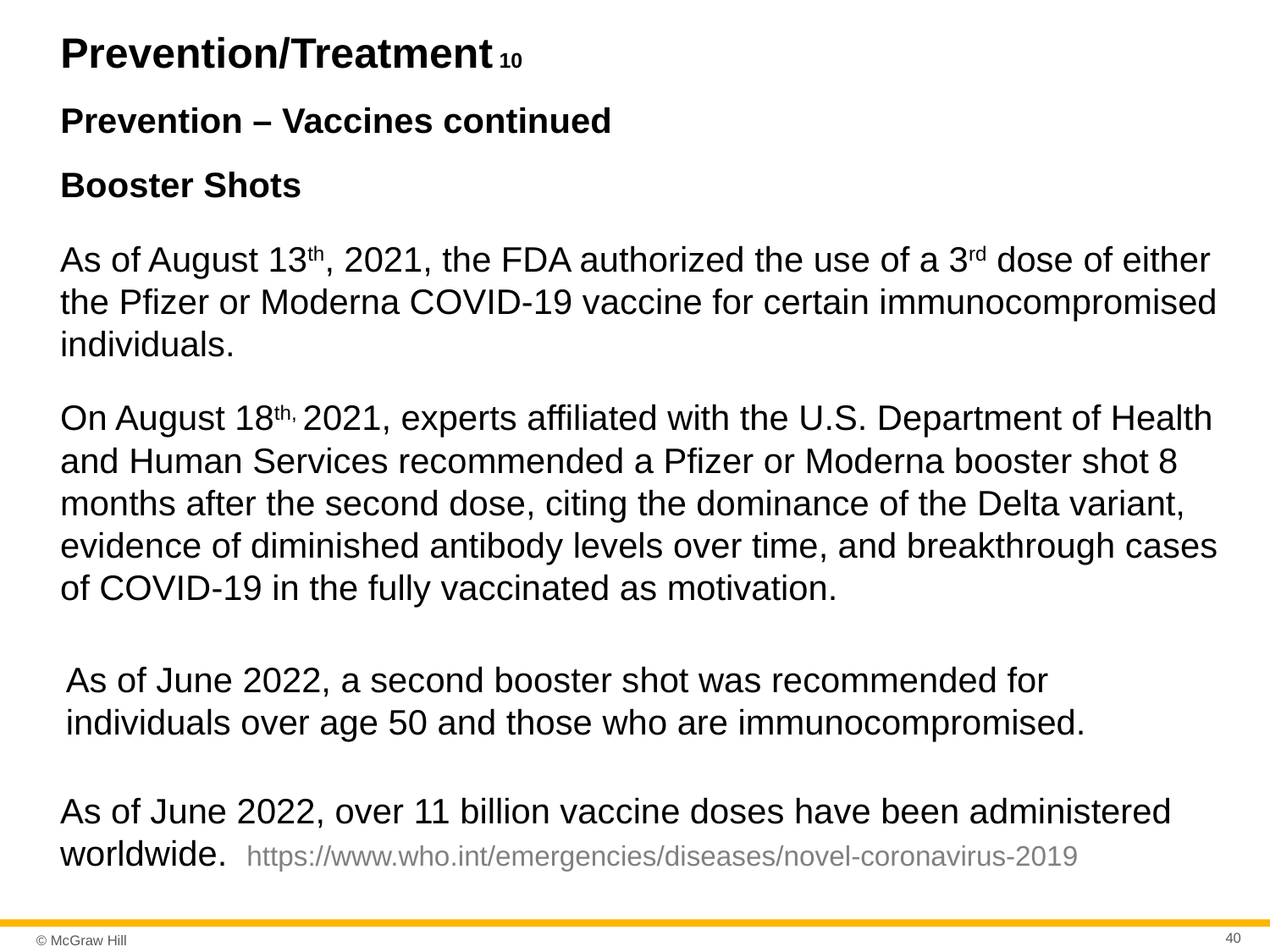

# Prevention/Treatment 10
Prevention – Vaccines continued
Booster Shots
As of August 13th, 2021, the FDA authorized the use of a 3rd dose of either the Pfizer or Moderna COVID-19 vaccine for certain immunocompromised individuals.
On August 18th, 2021, experts affiliated with the U.S. Department of Health and Human Services recommended a Pfizer or Moderna booster shot 8 months after the second dose, citing the dominance of the Delta variant, evidence of diminished antibody levels over time, and breakthrough cases of COVID-19 in the fully vaccinated as motivation.
As of June 2022, a second booster shot was recommended for individuals over age 50 and those who are immunocompromised.
As of June 2022, over 11 billion vaccine doses have been administered worldwide.  https://www.who.int/emergencies/diseases/novel-coronavirus-2019